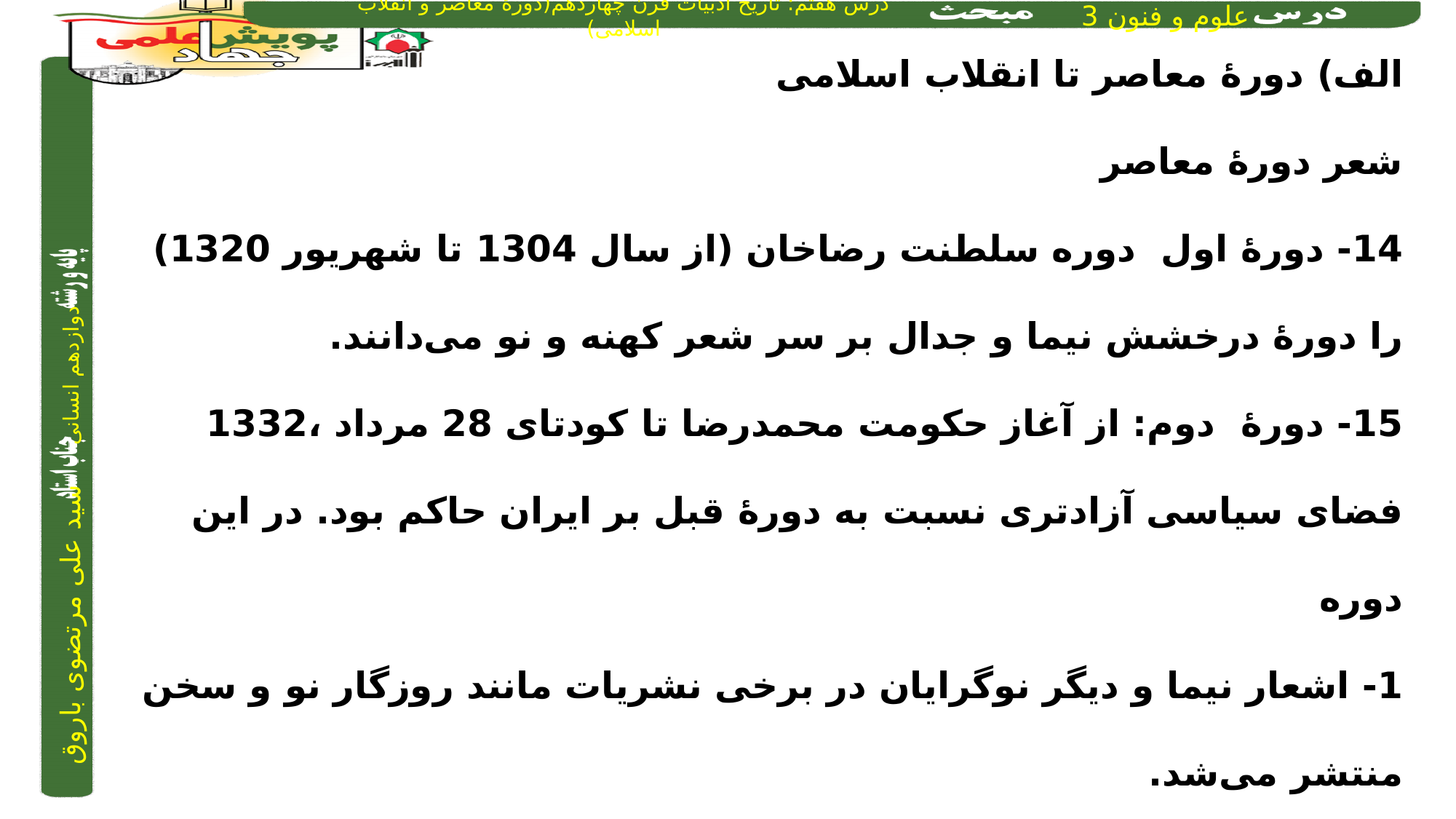

الف) دورۀ معاصر تا انقلاب اسلامی
شعر دورۀ معاصر
14- دورۀ اول  دوره سلطنت رضاخان (از سال 1304 تا شهریور 1320) را دورۀ درخشش نیما و جدال بر سر شعر کهنه و نو می‌دانند.
15- دورۀ  دوم: از آغاز حکومت محمدرضا تا کودتای 28 مرداد ،1332 فضای سیاسی آزادتری نسبت به دورۀ قبل بر ایران حاکم بود. در این دوره
1- اشعار نیما و دیگر نوگرایان در برخی نشریات مانند روزگار نو و سخن منتشر می‌شد.
2- مهم‌ترین حادثة ادبی این سال‌ها، تشکیل اولین کنگرۀ نویسندگان و شاعران ایران در تیرماه 1325 بود که نیما در آنجا شعر «آی آدم‌ها» را خواند و پس از آن شیوۀ نیما در کنار شعر سنتی رواج یافت.